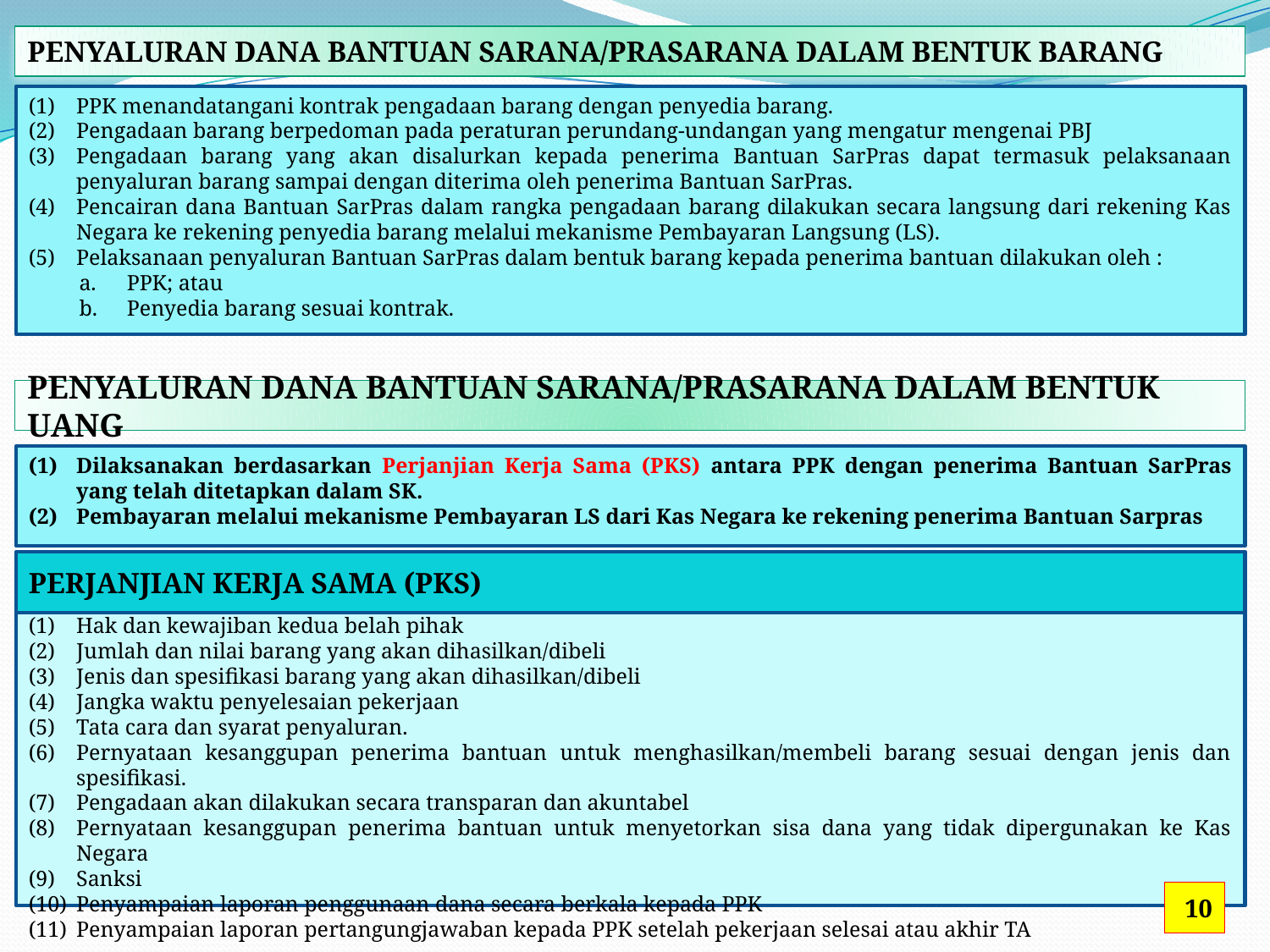

PENYALURAN DANA BANTUAN SARANA/PRASARANA DALAM BENTUK BARANG
PPK menandatangani kontrak pengadaan barang dengan penyedia barang.
Pengadaan barang berpedoman pada peraturan perundang-undangan yang mengatur mengenai PBJ
Pengadaan barang yang akan disalurkan kepada penerima Bantuan SarPras dapat termasuk pelaksanaan penyaluran barang sampai dengan diterima oleh penerima Bantuan SarPras.
Pencairan dana Bantuan SarPras dalam rangka pengadaan barang dilakukan secara langsung dari rekening Kas Negara ke rekening penyedia barang melalui mekanisme Pembayaran Langsung (LS).
Pelaksanaan penyaluran Bantuan SarPras dalam bentuk barang kepada penerima bantuan dilakukan oleh :
PPK; atau
Penyedia barang sesuai kontrak.
PENYALURAN DANA BANTUAN SARANA/PRASARANA DALAM BENTUK UANG
Dilaksanakan berdasarkan Perjanjian Kerja Sama (PKS) antara PPK dengan penerima Bantuan SarPras yang telah ditetapkan dalam SK.
Pembayaran melalui mekanisme Pembayaran LS dari Kas Negara ke rekening penerima Bantuan Sarpras
PERJANJIAN KERJA SAMA (PKS)
Hak dan kewajiban kedua belah pihak
Jumlah dan nilai barang yang akan dihasilkan/dibeli
Jenis dan spesifikasi barang yang akan dihasilkan/dibeli
Jangka waktu penyelesaian pekerjaan
Tata cara dan syarat penyaluran.
Pernyataan kesanggupan penerima bantuan untuk menghasilkan/membeli barang sesuai dengan jenis dan spesifikasi.
Pengadaan akan dilakukan secara transparan dan akuntabel
Pernyataan kesanggupan penerima bantuan untuk menyetorkan sisa dana yang tidak dipergunakan ke Kas Negara
Sanksi
Penyampaian laporan penggunaan dana secara berkala kepada PPK
Penyampaian laporan pertangungjawaban kepada PPK setelah pekerjaan selesai atau akhir TA
11
10